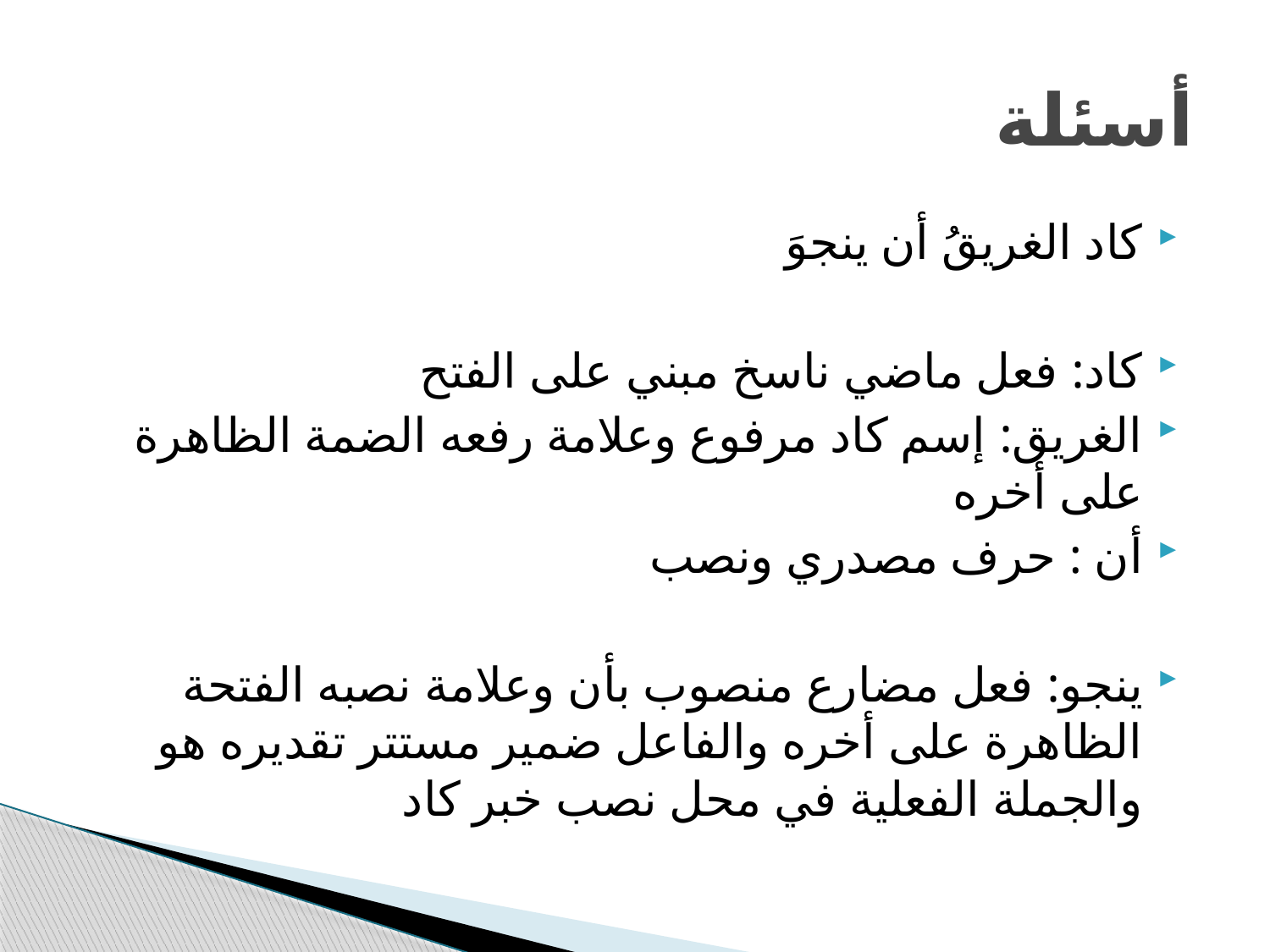

# أسئلة
كاد الغريقُ أن ينجوَ

كاد: فعل ماضي ناسخ مبني على الفتح
الغريق: إسم كاد مرفوع وعلامة رفعه الضمة الظاهرة على أخره
أن : حرف مصدري ونصب

ينجو: فعل مضارع منصوب بأن وعلامة نصبه الفتحة الظاهرة على أخره والفاعل ضمير مستتر تقديره هو والجملة الفعلية في محل نصب خبر كاد